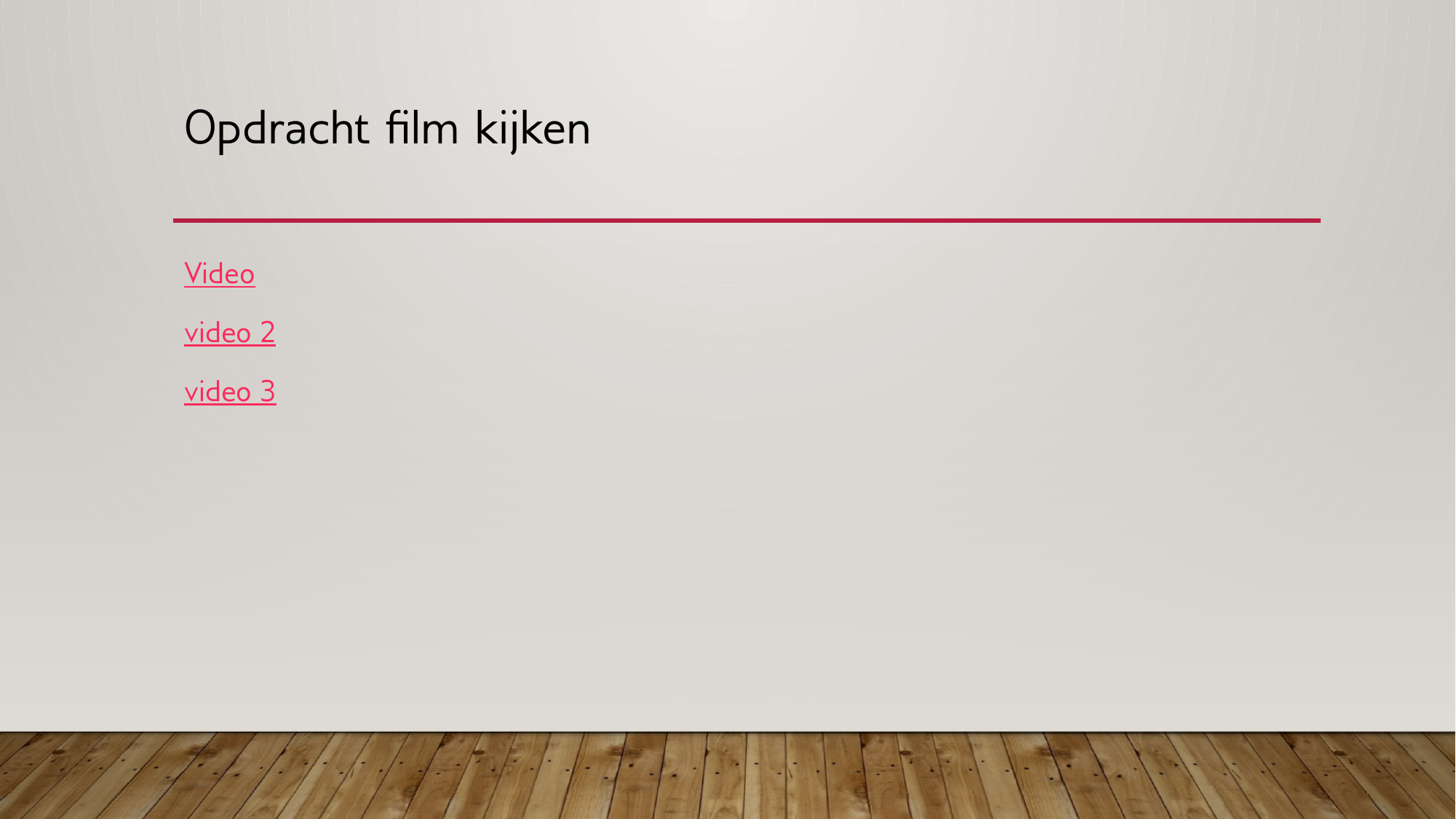

# Opdracht film kijken
Video
video 2
video 3